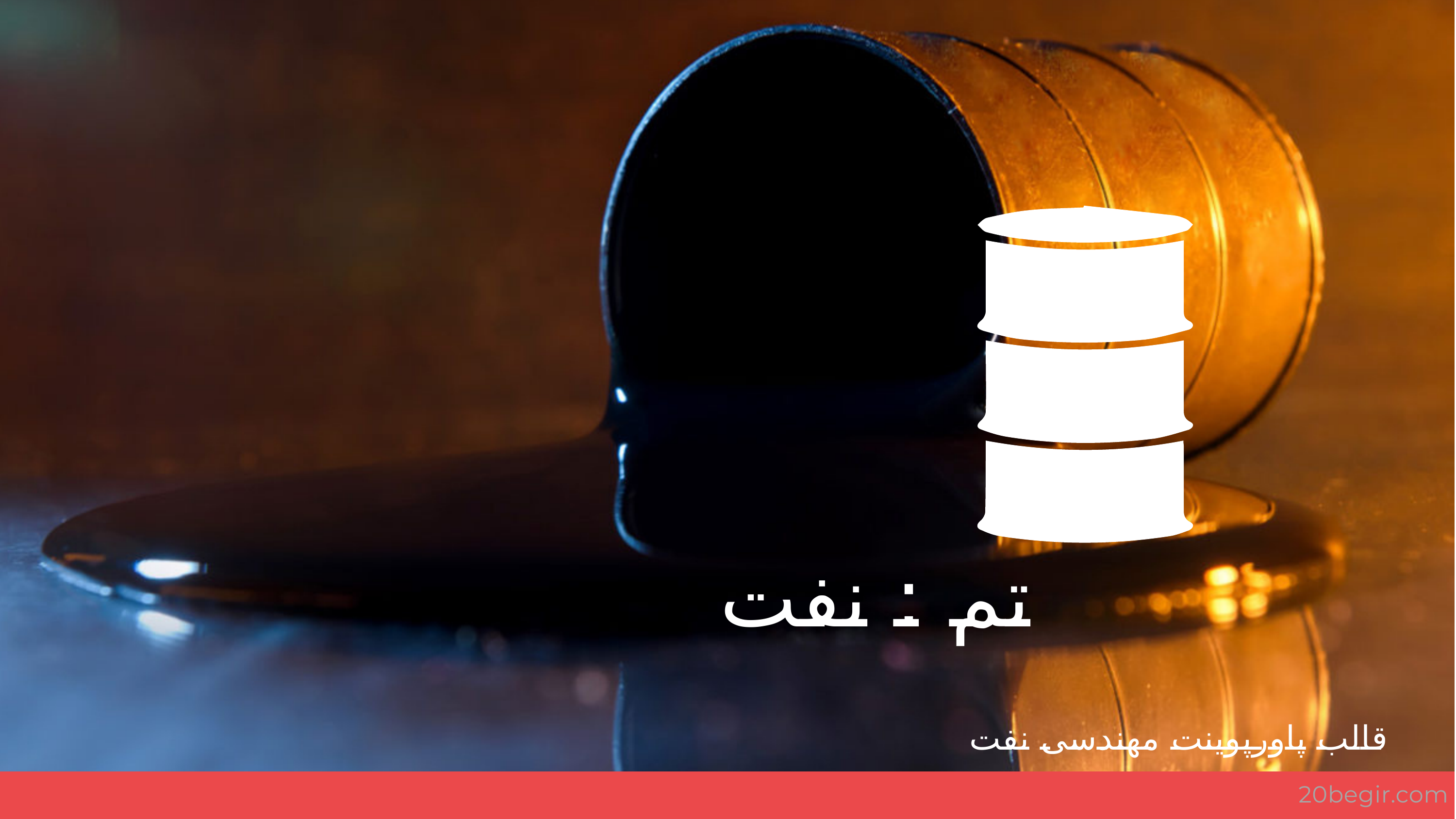

تم : نفت
قالب پاورپوینت مهندسی نفت

20begir.com